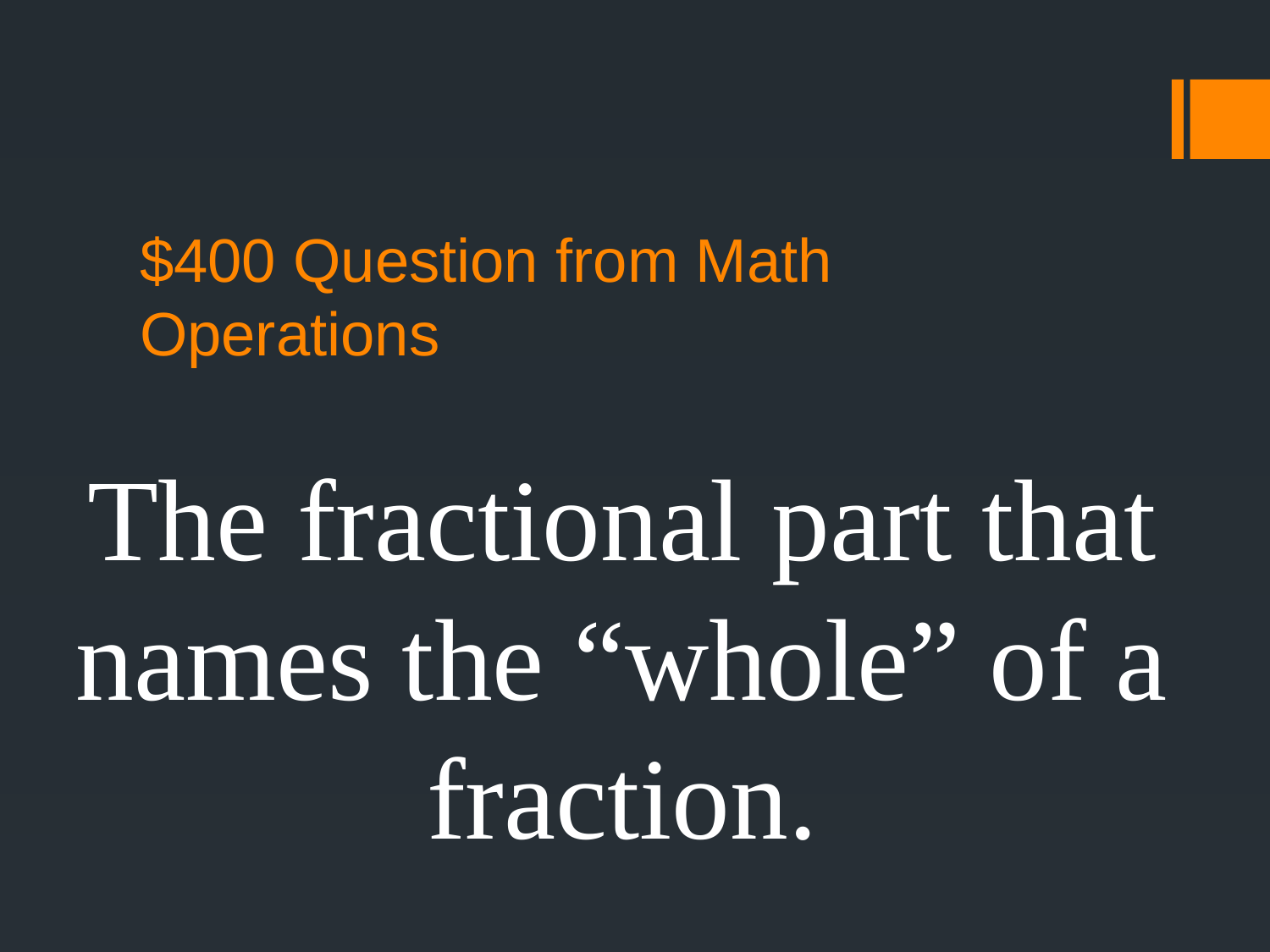

# $400 Question from Math Operations
The fractional part that names the “whole” of a fraction.